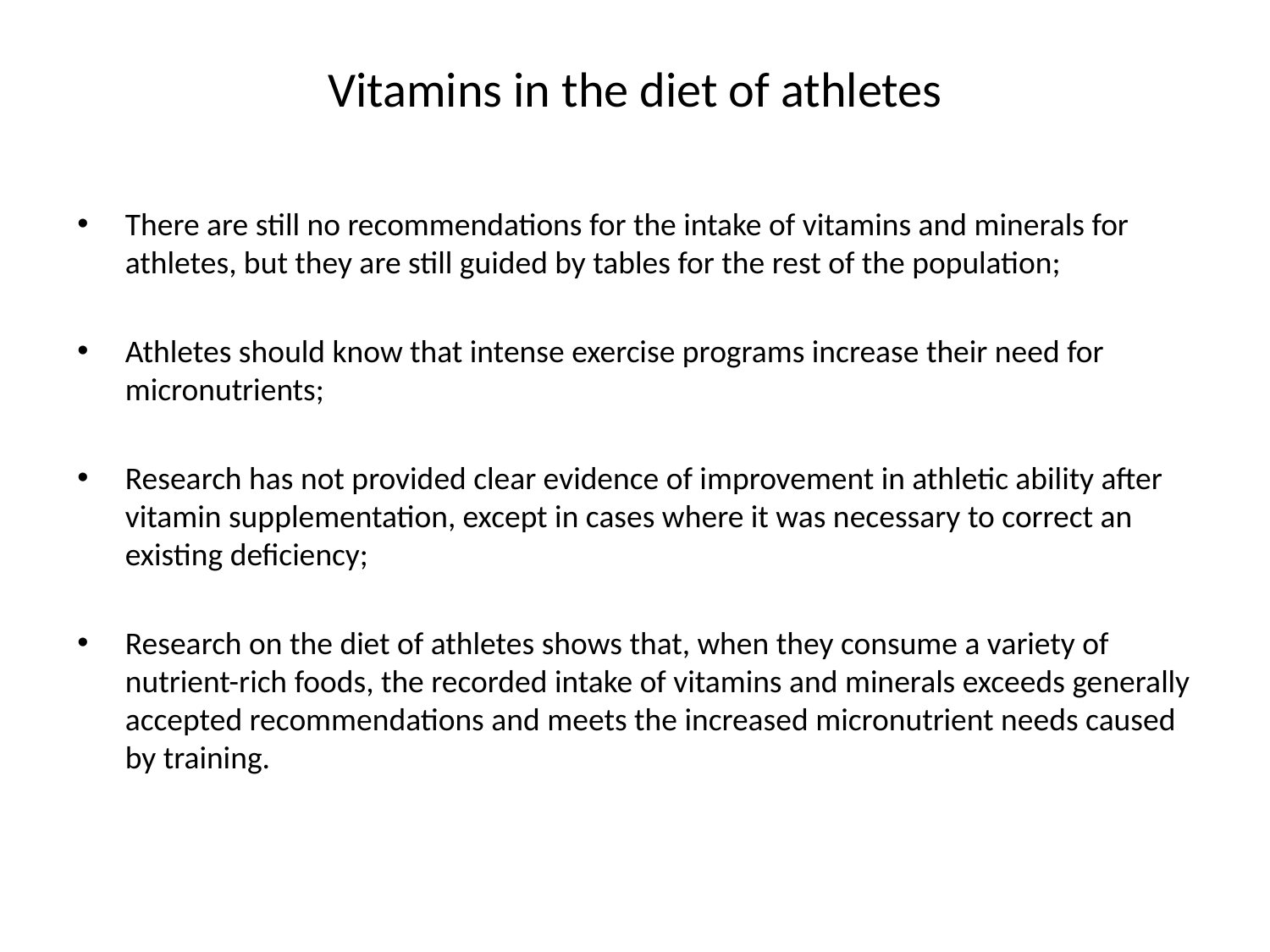

# Vitamins in the diet of athletes
There are still no recommendations for the intake of vitamins and minerals for athletes, but they are still guided by tables for the rest of the population;

Athletes should know that intense exercise programs increase their need for micronutrients;

Research has not provided clear evidence of improvement in athletic ability after vitamin supplementation, except in cases where it was necessary to correct an existing deficiency;

Research on the diet of athletes shows that, when they consume a variety of nutrient-rich foods, the recorded intake of vitamins and minerals exceeds generally accepted recommendations and meets the increased micronutrient needs caused by training.